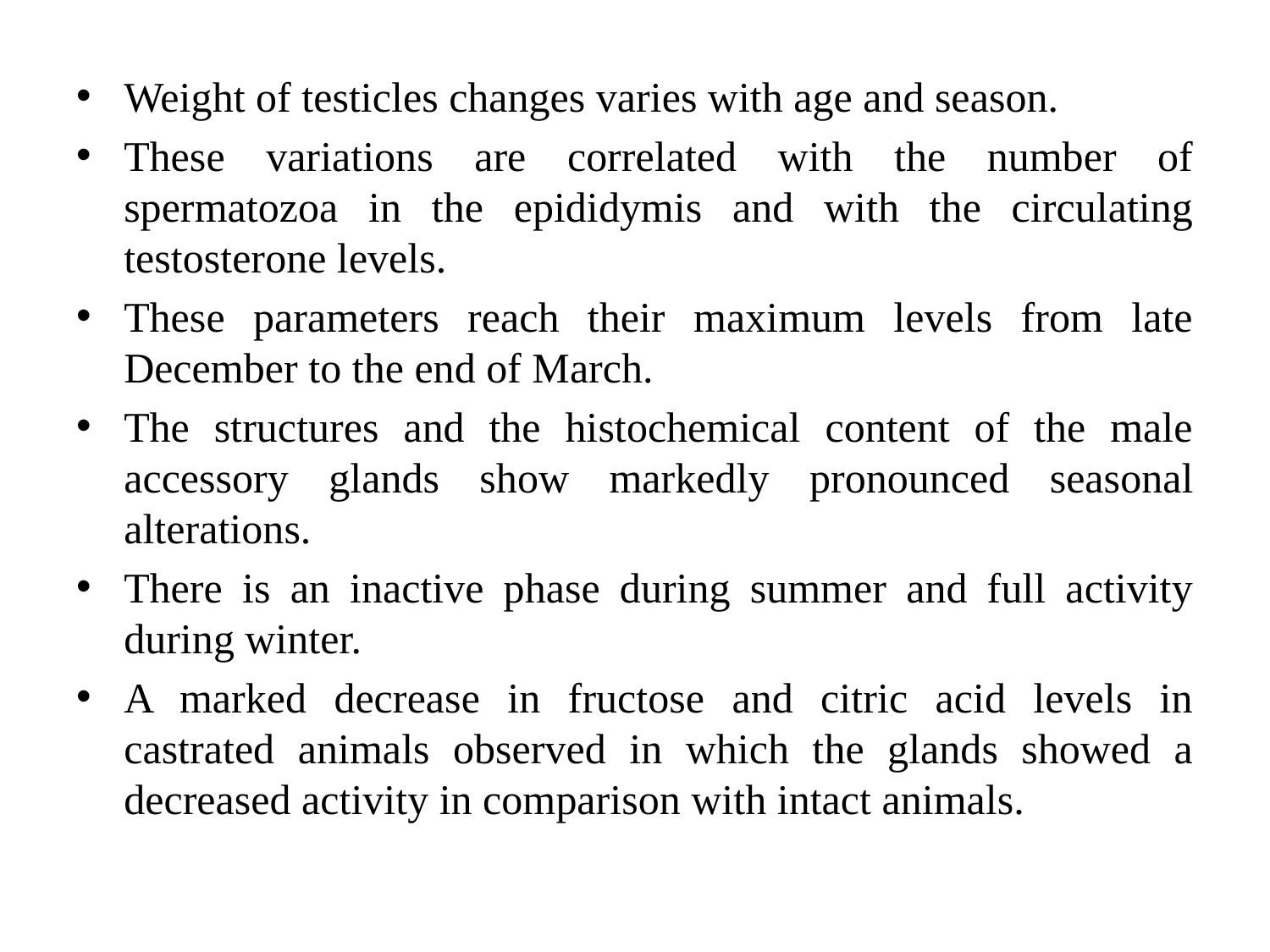

Weight of testicles changes varies with age and season.
These variations are correlated with the number of spermatozoa in the epididymis and with the circulating testosterone levels.
These parameters reach their maximum levels from late December to the end of March.
The structures and the histochemical content of the male accessory glands show markedly pronounced seasonal alterations.
There is an inactive phase during summer and full activity during winter.
A marked decrease in fructose and citric acid levels in castrated animals observed in which the glands showed a decreased activity in comparison with intact animals.